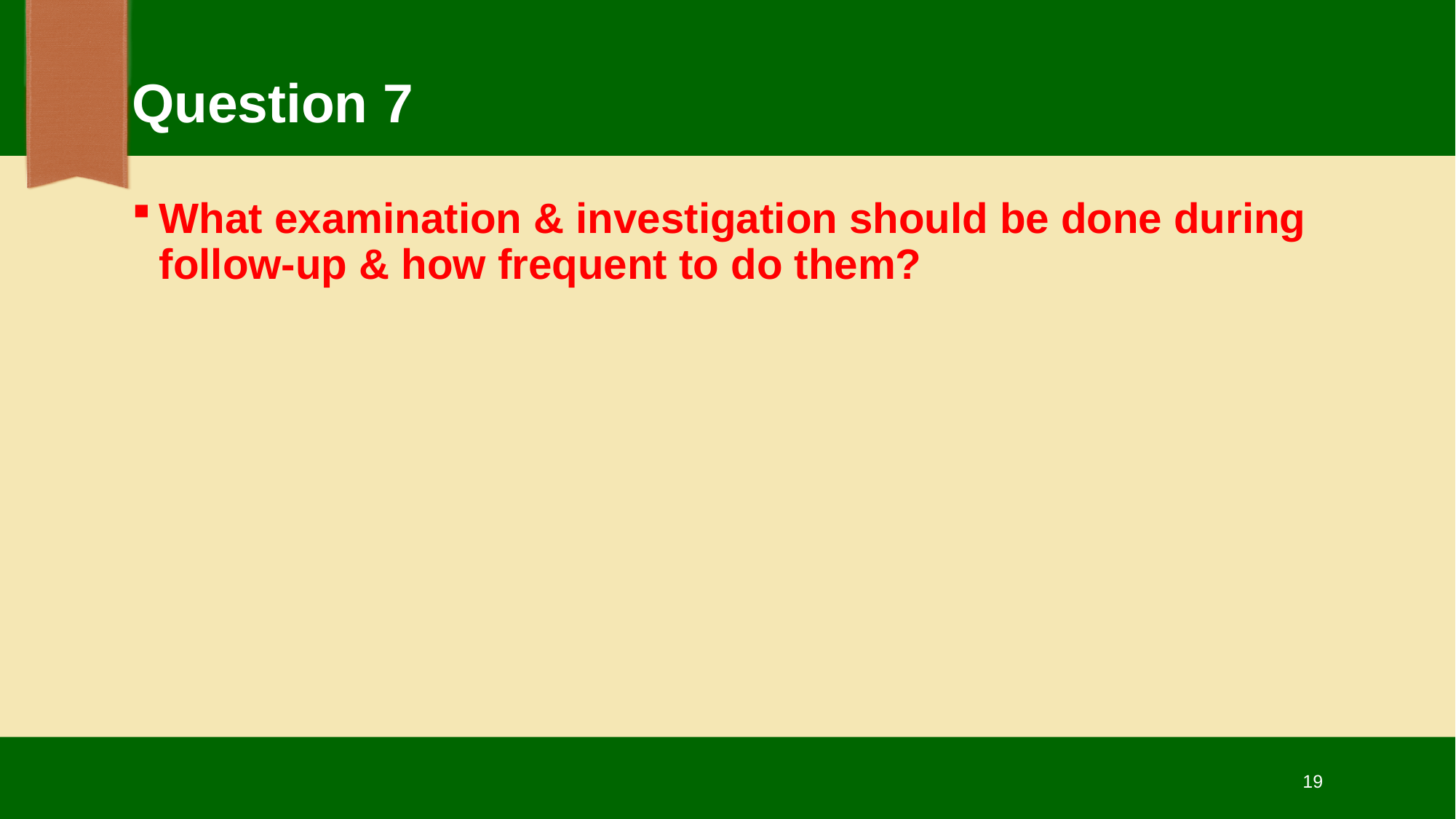

# Question 7
What examination & investigation should be done during follow-up & how frequent to do them?

19